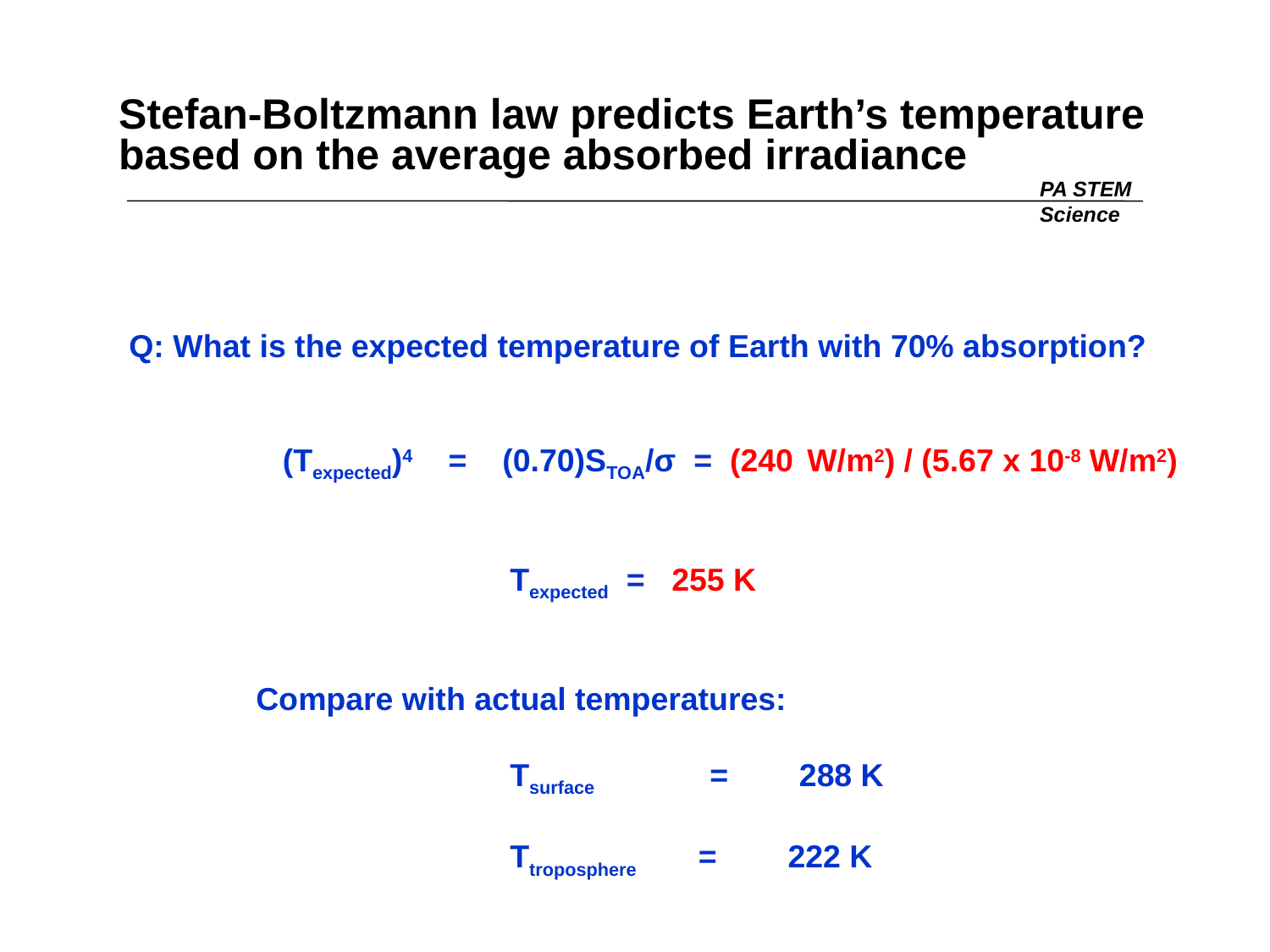

# Stefan-Boltzmann law predicts Earth’s temperature based on the average absorbed irradiance
PA STEM
Science

Q: What is the expected temperature of Earth with 70% absorption?

	   (Texpected)4    =    (0.70)STOA/σ  =  (240  W/m2) / (5.67 x 10-8 W/m2)

			Texpected  =   255 K

	Compare with actual temperatures:

			Tsurface             =        288 K

			Ttroposphere       =        222 K